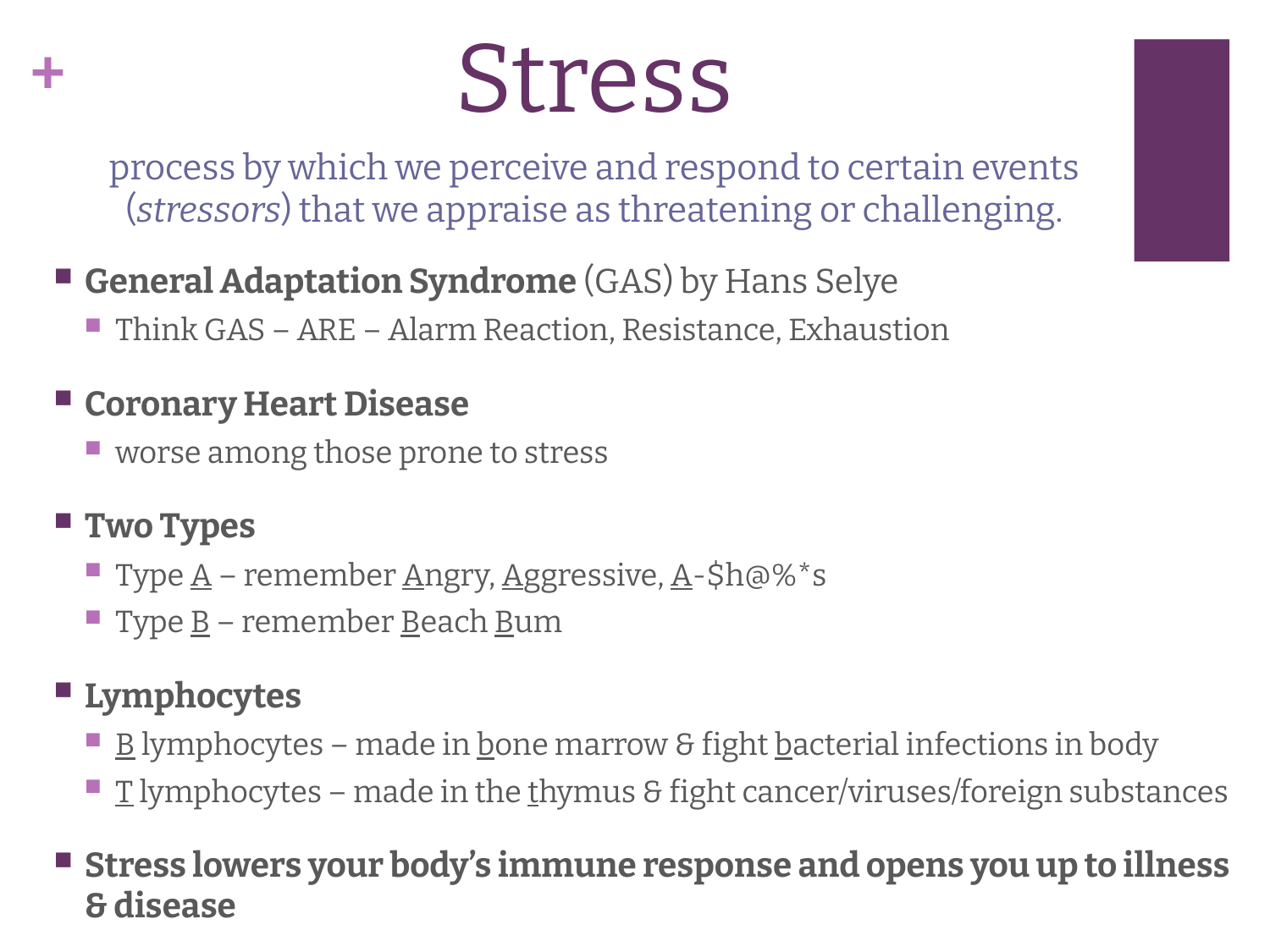

# Stress
process by which we perceive and respond to certain events (stressors) that we appraise as threatening or challenging.
General Adaptation Syndrome (GAS) by Hans Selye
Think GAS – ARE – Alarm Reaction, Resistance, Exhaustion
Coronary Heart Disease
worse among those prone to stress
Two Types
Type A – remember Angry, Aggressive, A-$h@%*s
Type B – remember Beach Bum
Lymphocytes
B lymphocytes – made in bone marrow & fight bacterial infections in body
T lymphocytes – made in the thymus & fight cancer/viruses/foreign substances
Stress lowers your body’s immune response and opens you up to illness & disease